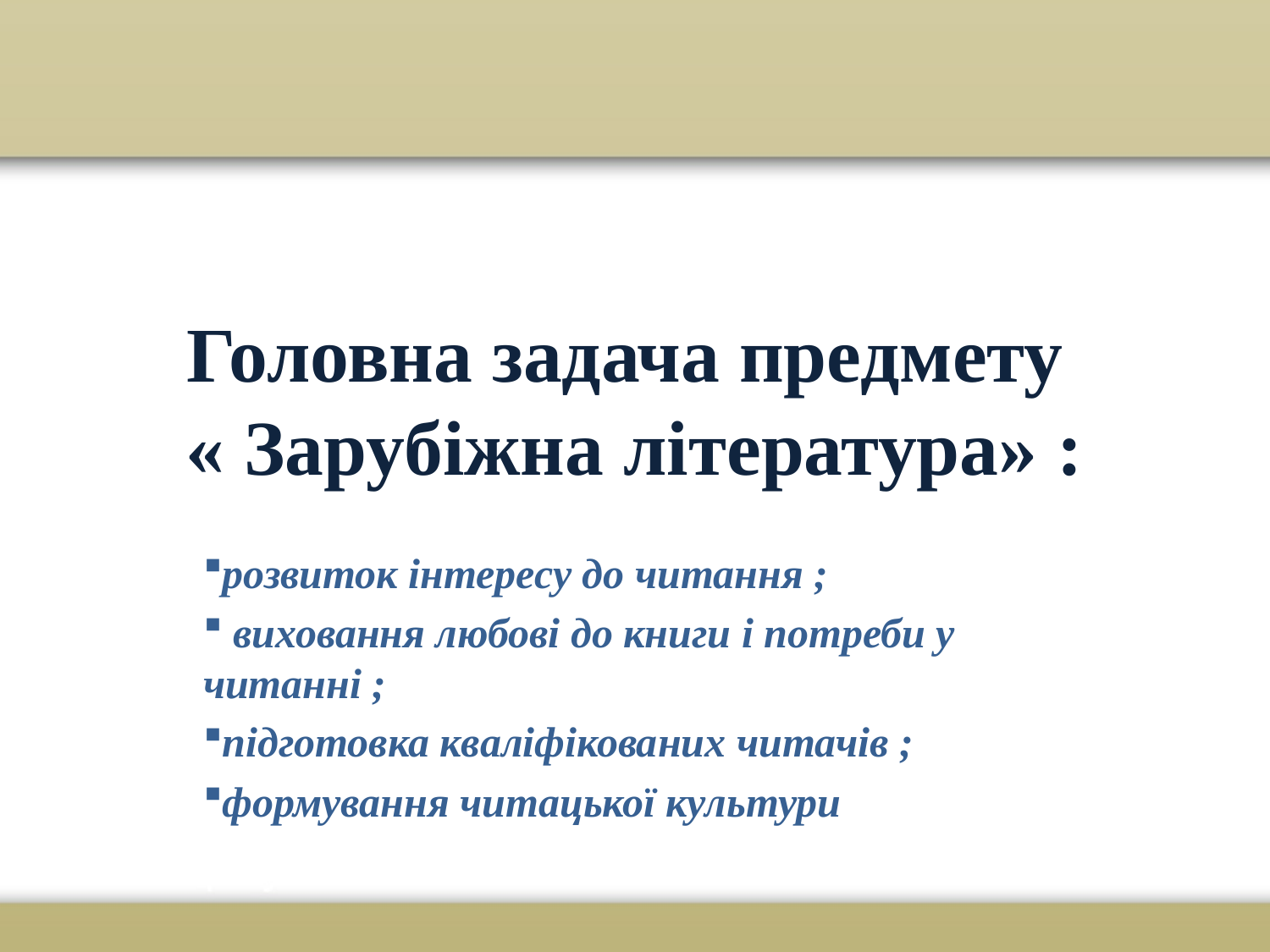

# Головна задача предмету « Зарубіжна література» :
розвиток інтересу до читання ;
 виховання любові до книги і потреби у читанні ;
підготовка кваліфікованих читачів ;
формування читацької культури